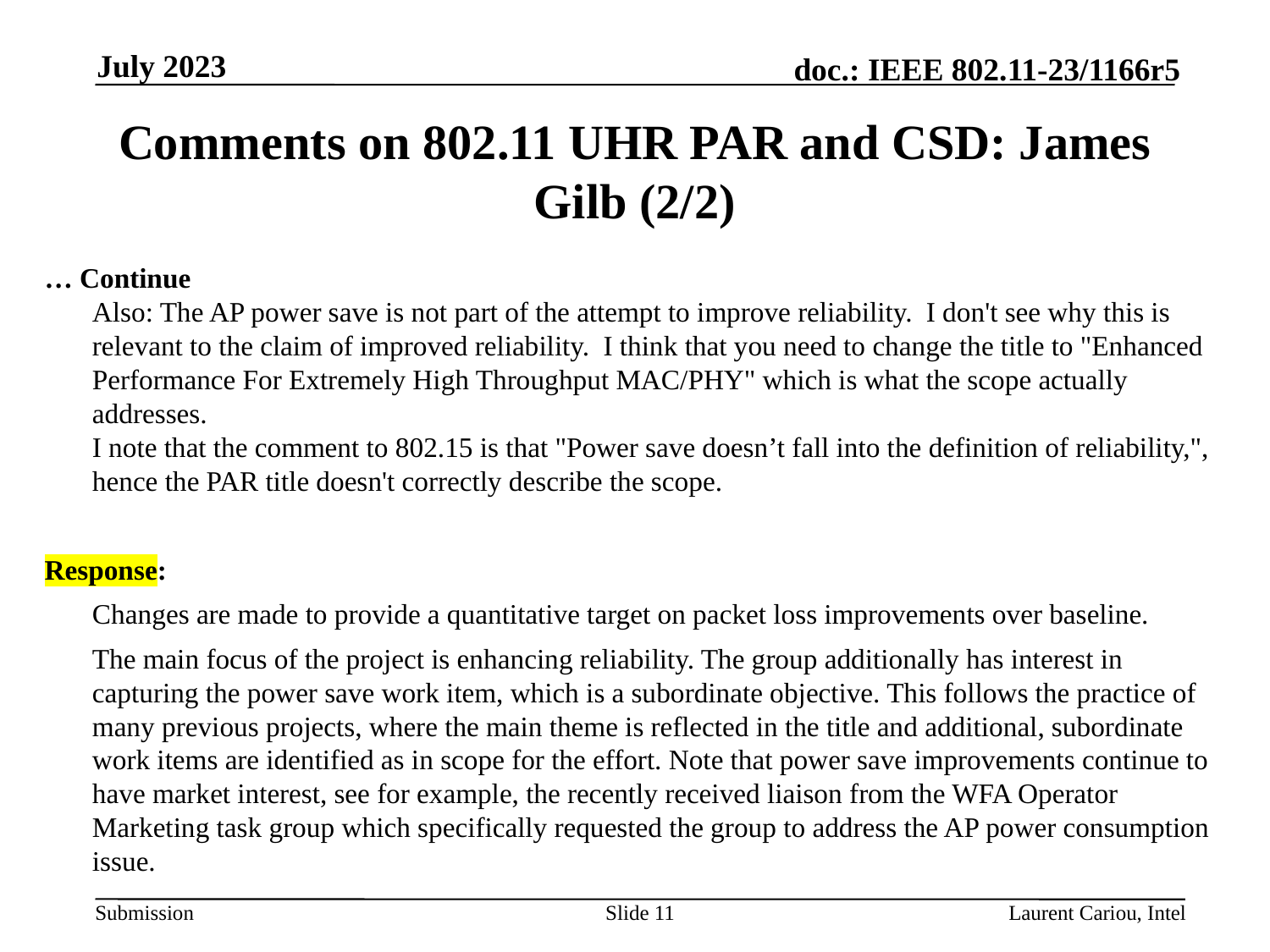

July 2023
# Comments on 802.11 UHR PAR and CSD: James Gilb (2/2)
… Continue
Also: The AP power save is not part of the attempt to improve reliability.  I don't see why this is relevant to the claim of improved reliability.  I think that you need to change the title to "Enhanced
Performance For Extremely High Throughput MAC/PHY" which is what the scope actually addresses.
I note that the comment to 802.15 is that "Power save doesn’t fall into the definition of reliability,", hence the PAR title doesn't correctly describe the scope.

Response:
	Changes are made to provide a quantitative target on packet loss improvements over baseline.
	The main focus of the project is enhancing reliability. The group additionally has interest in capturing the power save work item, which is a subordinate objective. This follows the practice of many previous projects, where the main theme is reflected in the title and additional, subordinate work items are identified as in scope for the effort. Note that power save improvements continue to have market interest, see for example, the recently received liaison from the WFA Operator Marketing task group which specifically requested the group to address the AP power consumption issue.

Slide 11
Laurent Cariou, Intel